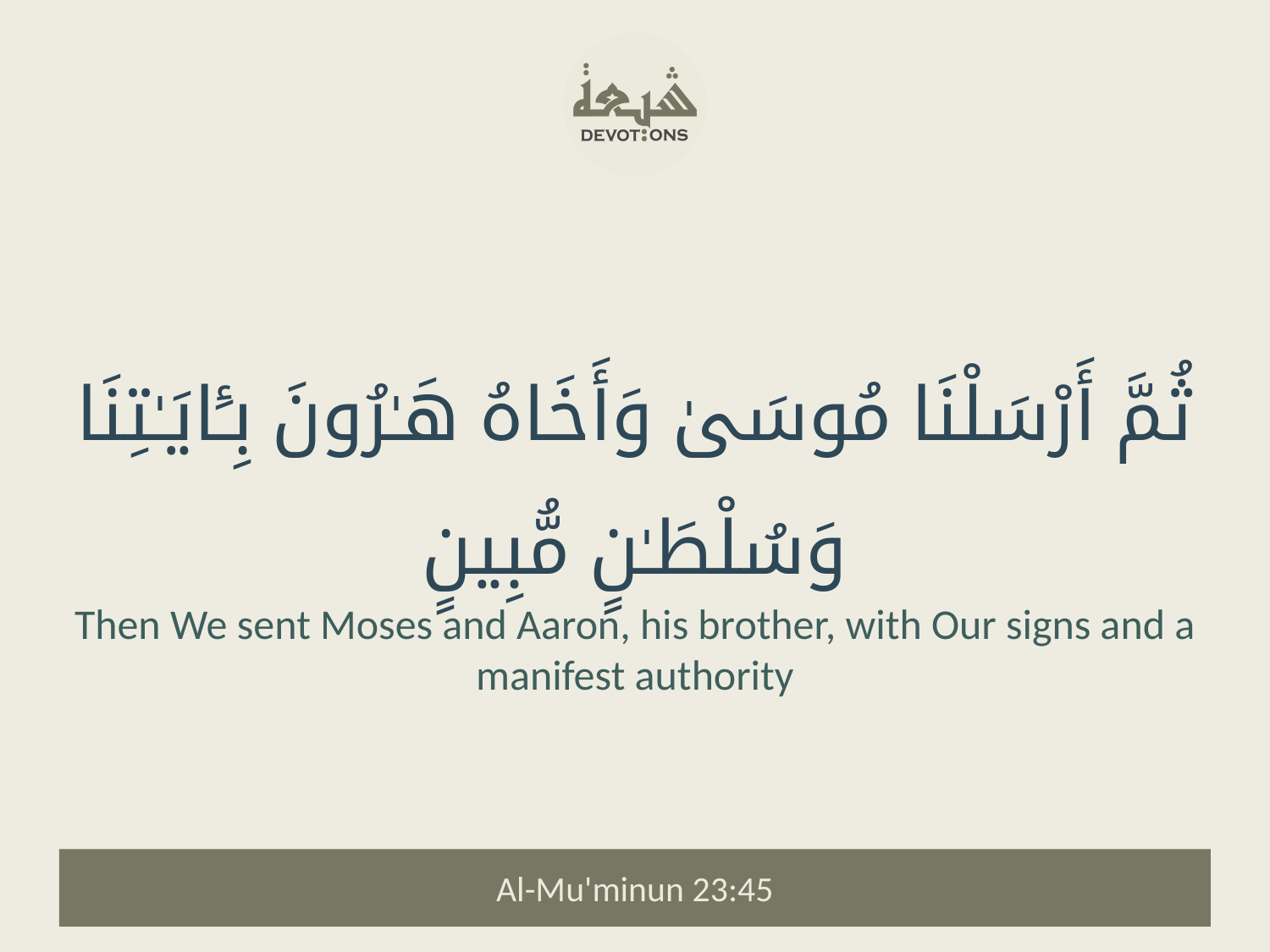

ثُمَّ أَرْسَلْنَا مُوسَىٰ وَأَخَاهُ هَـٰرُونَ بِـَٔايَـٰتِنَا وَسُلْطَـٰنٍ مُّبِينٍ
Then We sent Moses and Aaron, his brother, with Our signs and a manifest authority
Al-Mu'minun 23:45